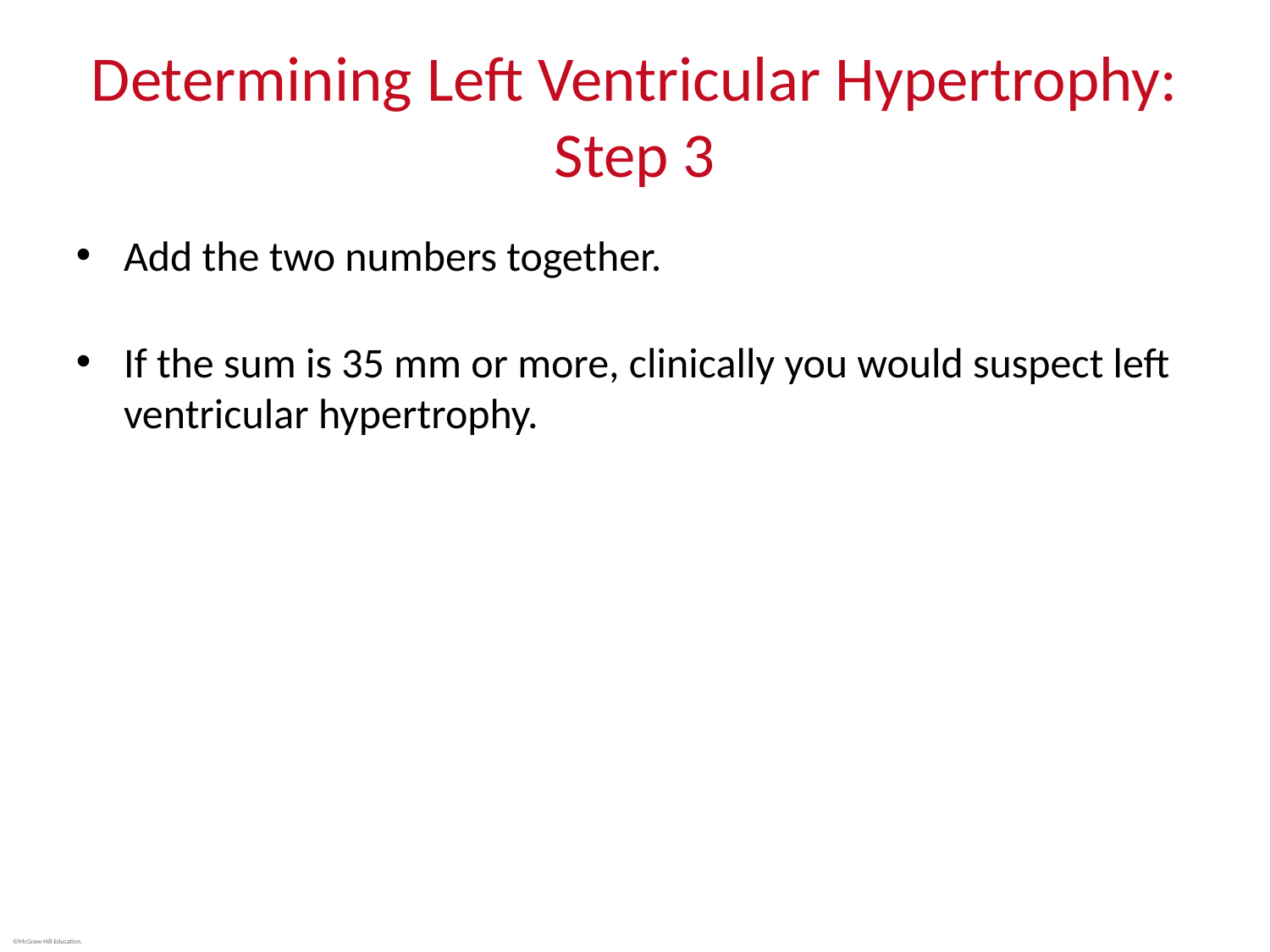

# Determining Left Ventricular Hypertrophy: Step 3
Add the two numbers together.
If the sum is 35 mm or more, clinically you would suspect left ventricular hypertrophy.